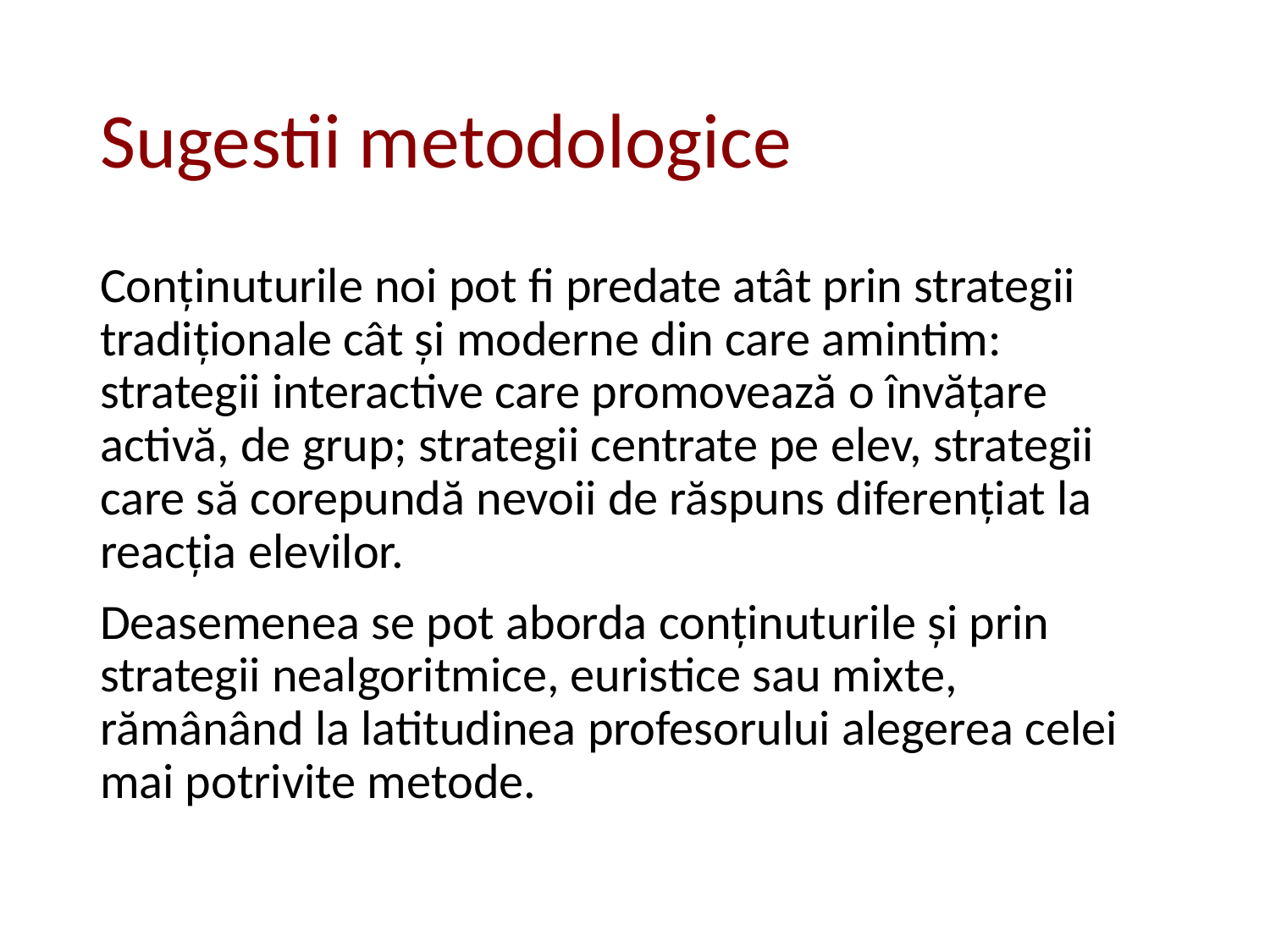

# Sugestii metodologice
Conținuturile noi pot fi predate atât prin strategii tradiționale cât și moderne din care amintim: strategii interactive care promovează o învățare activă, de grup; strategii centrate pe elev, strategii care să corepundă nevoii de răspuns diferențiat la reacția elevilor.
Deasemenea se pot aborda conținuturile și prin strategii nealgoritmice, euristice sau mixte, rămânând la latitudinea profesorului alegerea celei mai potrivite metode.